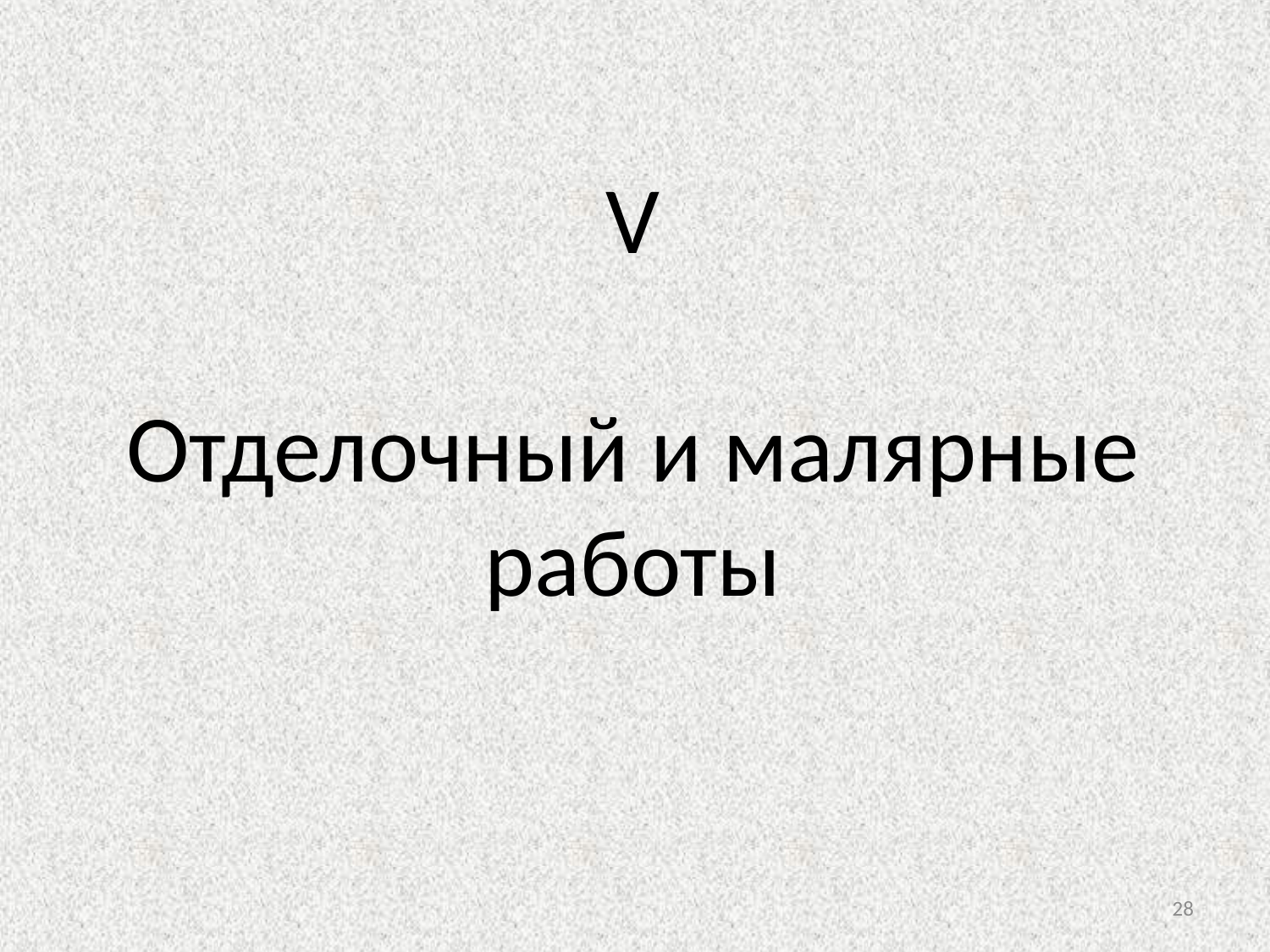

# V Отделочный и малярные работы
28